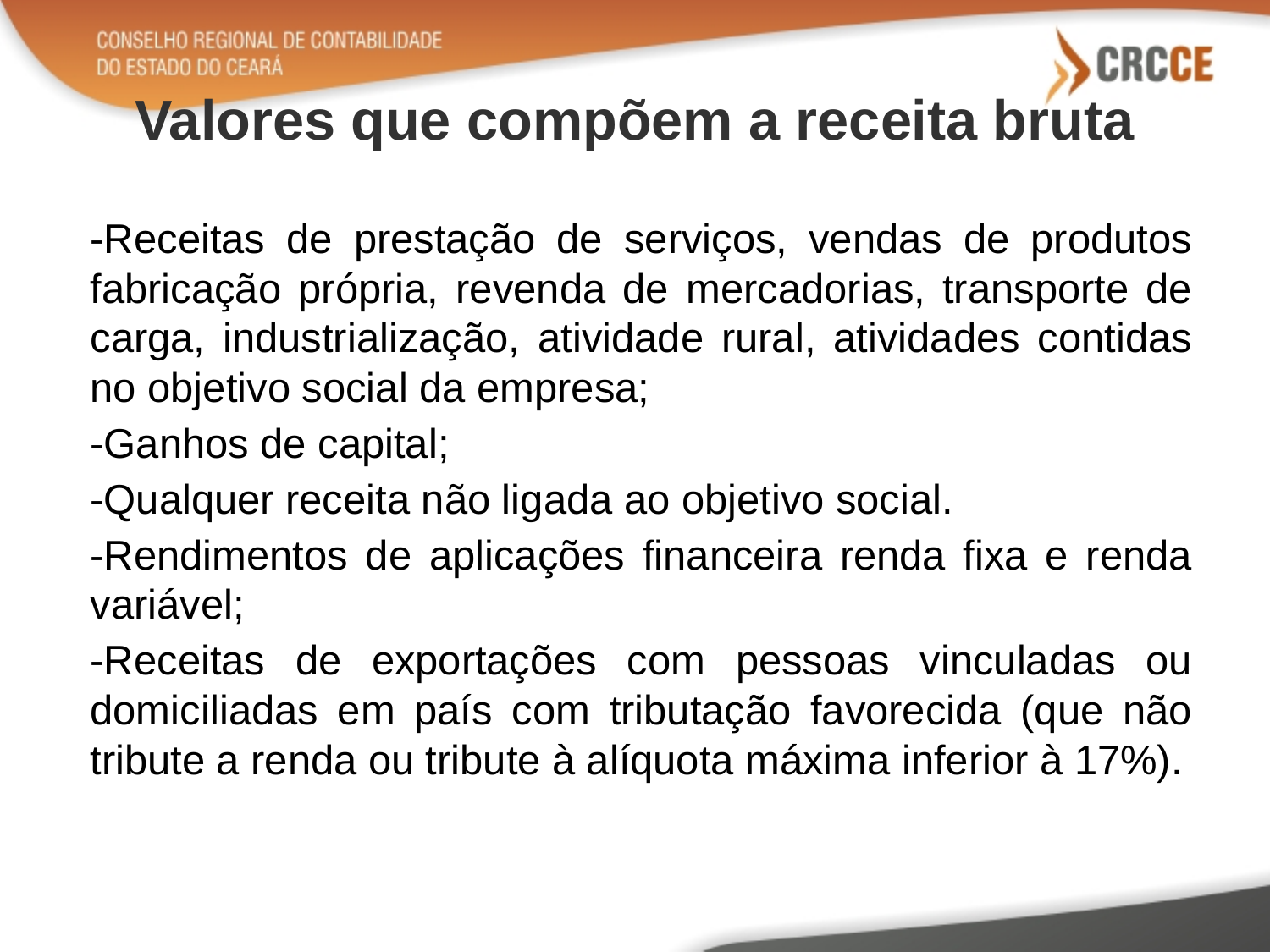

# Valores que compõem a receita bruta
-Receitas de prestação de serviços, vendas de produtos fabricação própria, revenda de mercadorias, transporte de carga, industrialização, atividade rural, atividades contidas no objetivo social da empresa;
-Ganhos de capital;
-Qualquer receita não ligada ao objetivo social.
-Rendimentos de aplicações financeira renda fixa e renda variável;
-Receitas de exportações com pessoas vinculadas ou domiciliadas em país com tributação favorecida (que não tribute a renda ou tribute à alíquota máxima inferior à 17%).